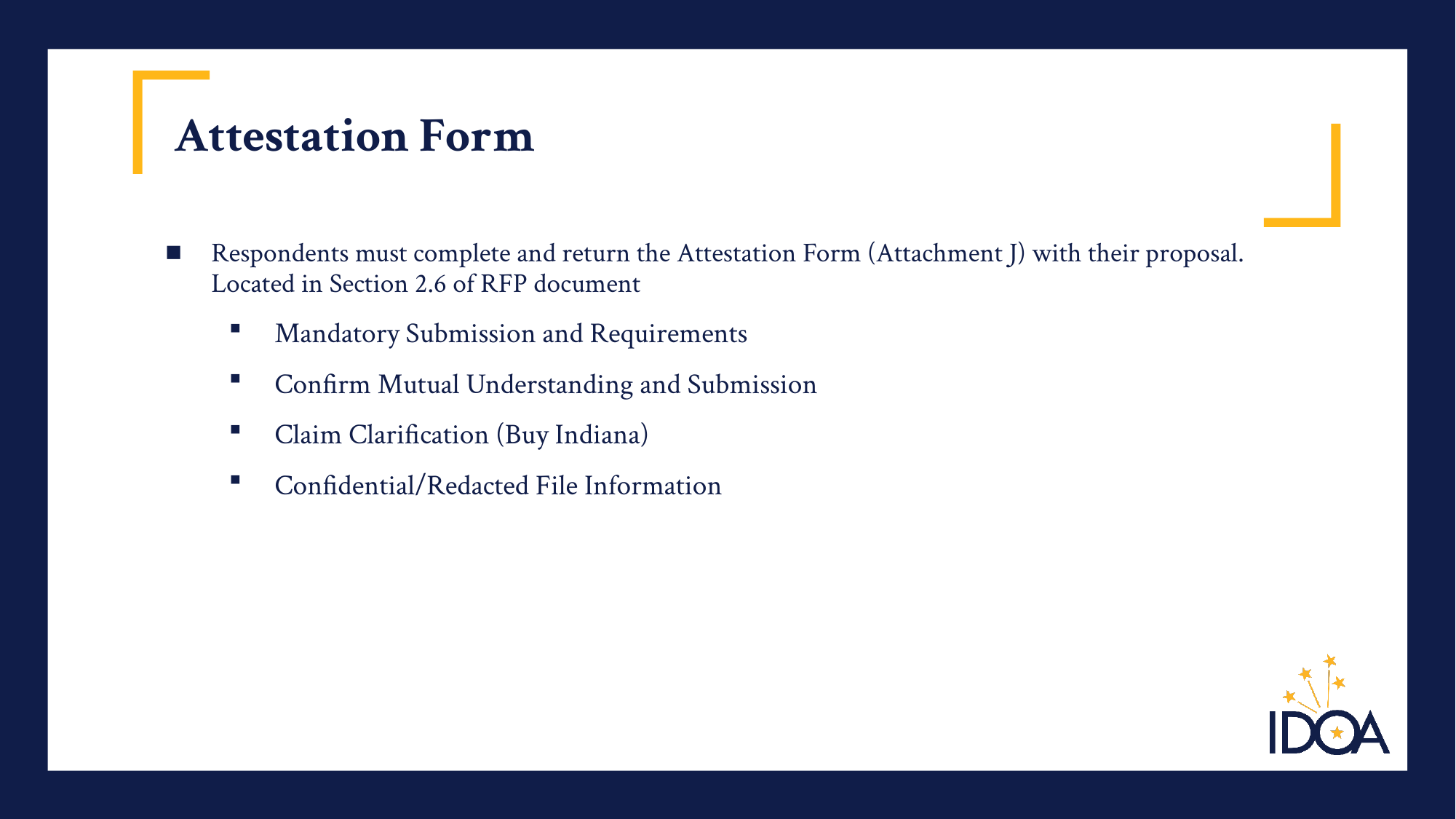

# Attestation Form
Respondents must complete and return the Attestation Form (Attachment J) with their proposal. Located in Section 2.6 of RFP document
Mandatory Submission and Requirements
Confirm Mutual Understanding and Submission
Claim Clarification (Buy Indiana)
Confidential/Redacted File Information